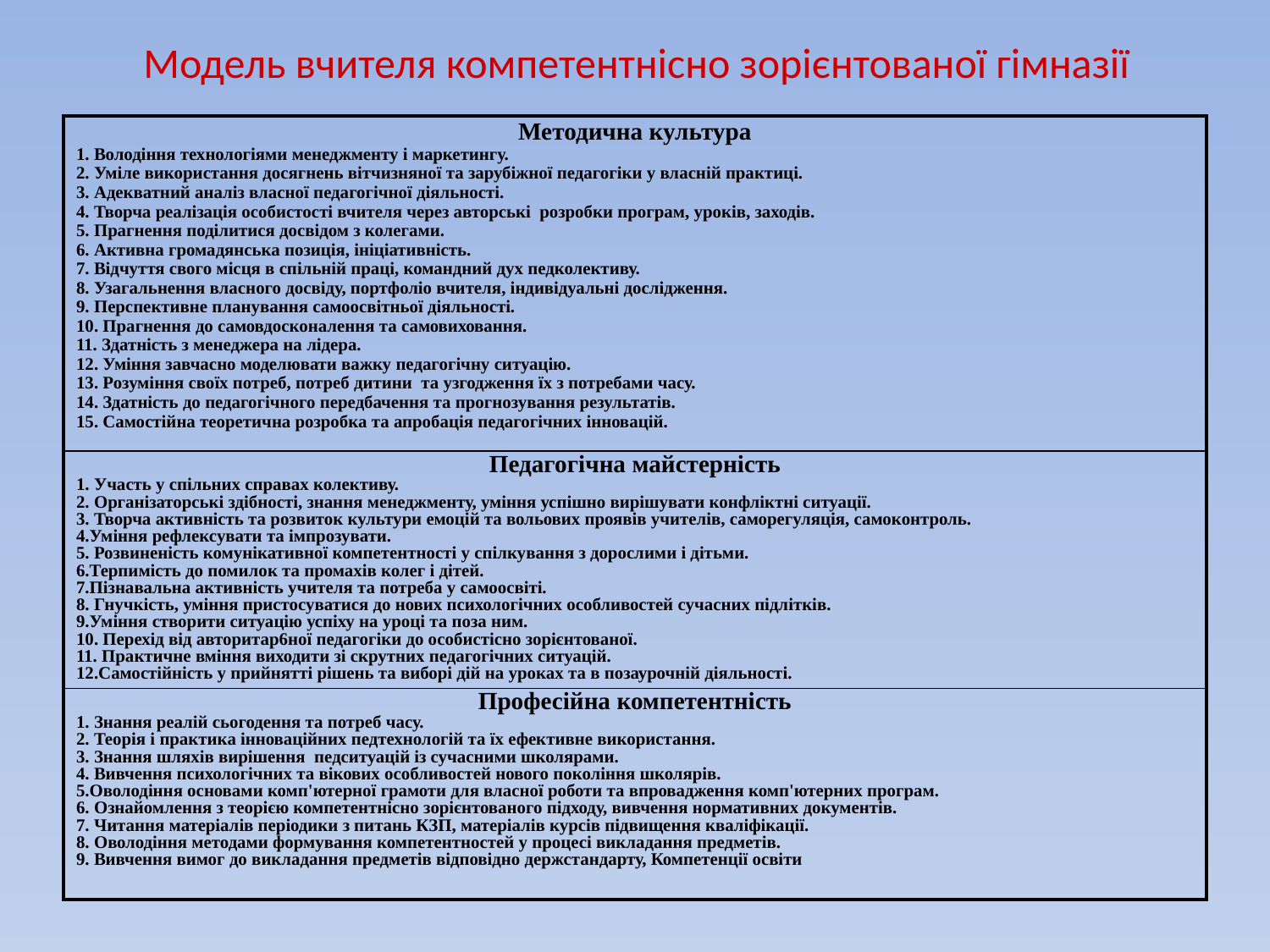

# Модель вчителя компетентнісно зорієнтованої гімназії
| Методична культура 1. Володіння технологіями менеджменту і маркетингу. 2. Уміле використання досягнень вітчизняної та зарубіжної педагогіки у власній практиці. 3. Адекватний аналіз власної педагогічної діяльності. 4. Творча реалізація особистості вчителя через авторські розробки програм, уроків, заходів. 5. Прагнення поділитися досвідом з колегами. 6. Активна громадянська позиція, ініціативність. 7. Відчуття свого місця в спільній праці, командний дух педколективу. 8. Узагальнення власного досвіду, портфоліо вчителя, індивідуальні дослідження. 9. Перспективне планування самоосвітньої діяльності. 10. Прагнення до самовдосконалення та самовиховання. 11. Здатність з менеджера на лідера. 12. Уміння завчасно моделювати важку педагогічну ситуацію. 13. Розуміння своїх потреб, потреб дитини та узгодження їх з потребами часу. 14. Здатність до педагогічного передбачення та прогнозування результатів. 15. Самостійна теоретична розробка та апробація педагогічних інновацій. |
| --- |
| Педагогічна майстерність 1. Участь у спільних справах колективу. 2. Організаторські здібності, знання менеджменту, уміння успішно вирішувати конфліктні ситуації. 3. Творча активність та розвиток культури емоцій та вольових проявів учителів, саморегуляція, самоконтроль. 4.Уміння рефлексувати та імпрозувати. 5. Розвиненість комунікативної компетентності у спілкування з дорослими і дітьми. 6.Терпимість до помилок та промахів колег і дітей. 7.Пізнавальна активність учителя та потреба у самоосвіті. 8. Гнучкість, уміння пристосуватися до нових психологічних особливостей сучасних підлітків. 9.Уміння створити ситуацію успіху на уроці та поза ним. 10. Перехід від авторитар6ної педагогіки до особистісно зорієнтованої. 11. Практичне вміння виходити зі скрутних педагогічних ситуацій. 12.Самостійність у прийнятті рішень та виборі дій на уроках та в позаурочній діяльності. |
| Професійна компетентність 1. Знання реалій сьогодення та потреб часу. 2. Теорія і практика інноваційних педтехнологій та їх ефективне використання. 3. Знання шляхів вирішення педситуацій із сучасними школярами. 4. Вивчення психологічних та вікових особливостей нового покоління школярів. 5.Оволодіння основами комп'ютерної грамоти для власної роботи та впровадження комп'ютерних програм. 6. Ознайомлення з теорією компетентнісно зорієнтованого підходу, вивчення нормативних документів. 7. Читання матеріалів періодики з питань КЗП, матеріалів курсів підвищення кваліфікації. 8. Оволодіння методами формування компетентностей у процесі викладання предметів. 9. Вивчення вимог до викладання предметів відповідно держстандарту, Компетенції освіти |